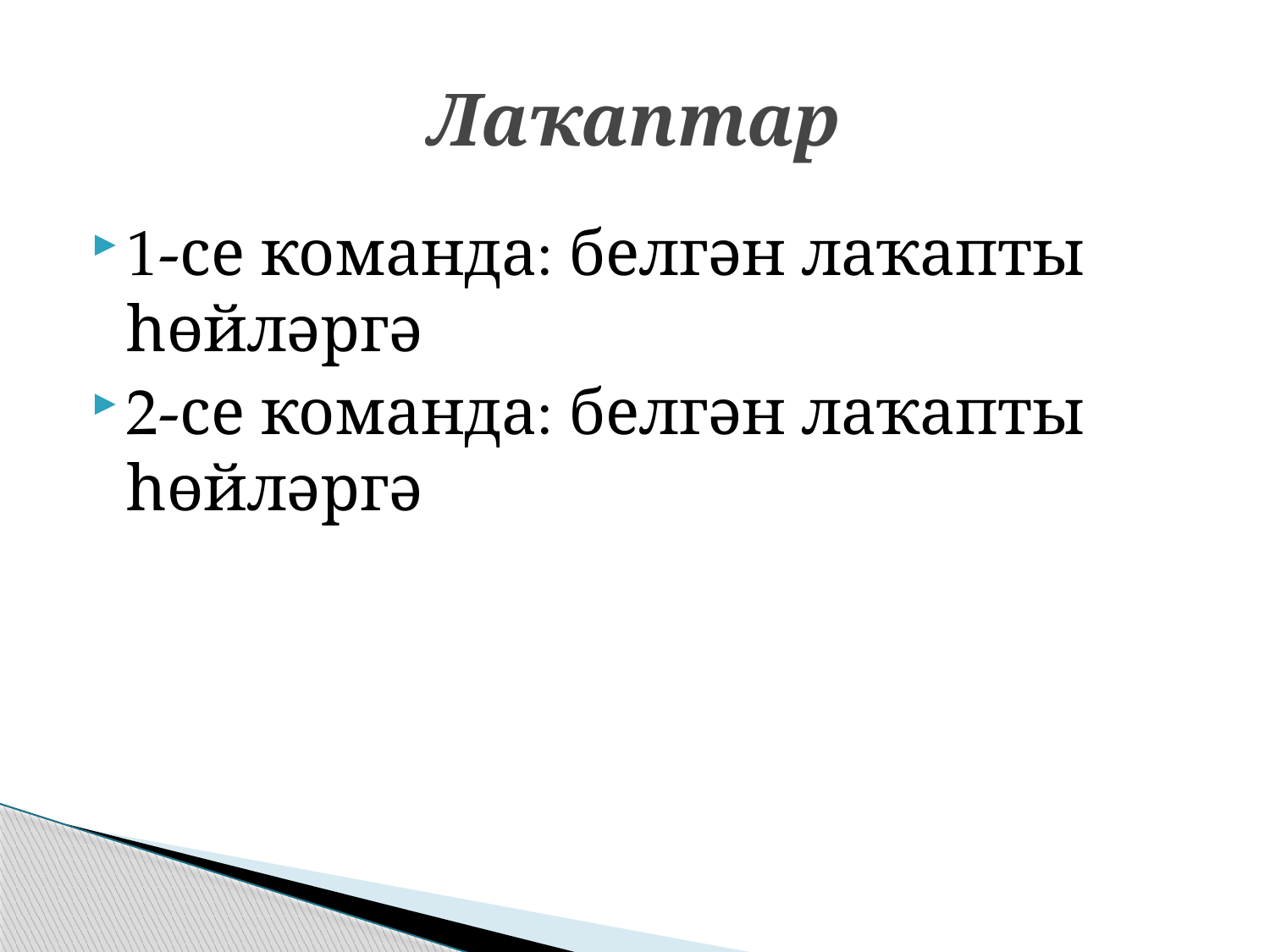

# Лаҡаптар
1-се команда: белгән лаҡапты һөйләргә
2-се команда: белгән лаҡапты һөйләргә